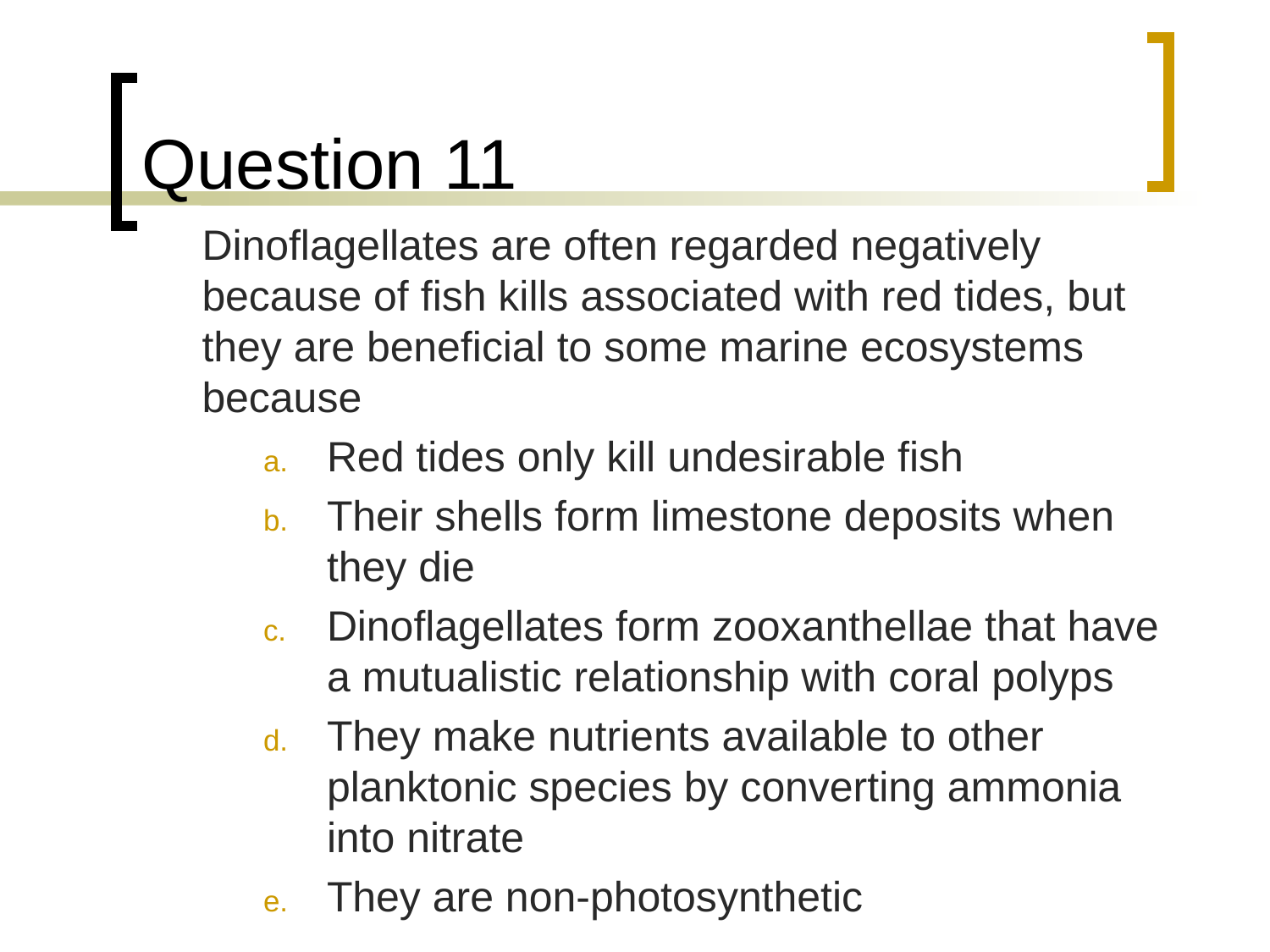

# Question 11
	Dinoflagellates are often regarded negatively because of fish kills associated with red tides, but they are beneficial to some marine ecosystems because
Red tides only kill undesirable fish
Their shells form limestone deposits when they die
Dinoflagellates form zooxanthellae that have a mutualistic relationship with coral polyps
They make nutrients available to other planktonic species by converting ammonia into nitrate
They are non-photosynthetic